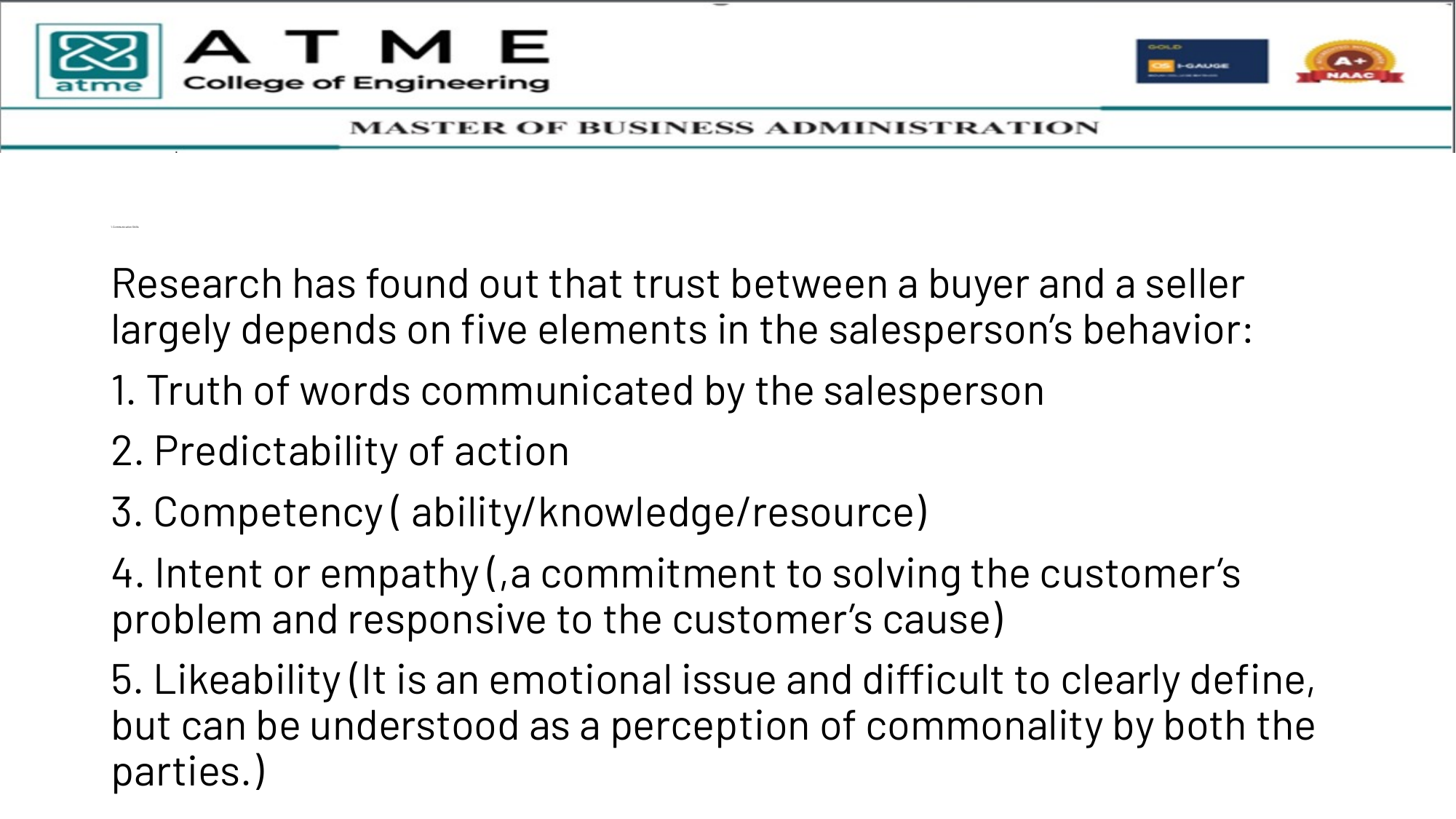

# 1. Communication Skills
Research has found out that trust between a buyer and a seller largely depends on five elements in the salesperson’s behavior:
1. Truth of words communicated by the salesperson
2. Predictability of action
3. Competency ( ability/knowledge/resource)
4. Intent or empathy (,a commitment to solving the customer’s problem and responsive to the customer’s cause)
5. Likeability (It is an emotional issue and difficult to clearly define, but can be understood as a perception of commonality by both the parties.)